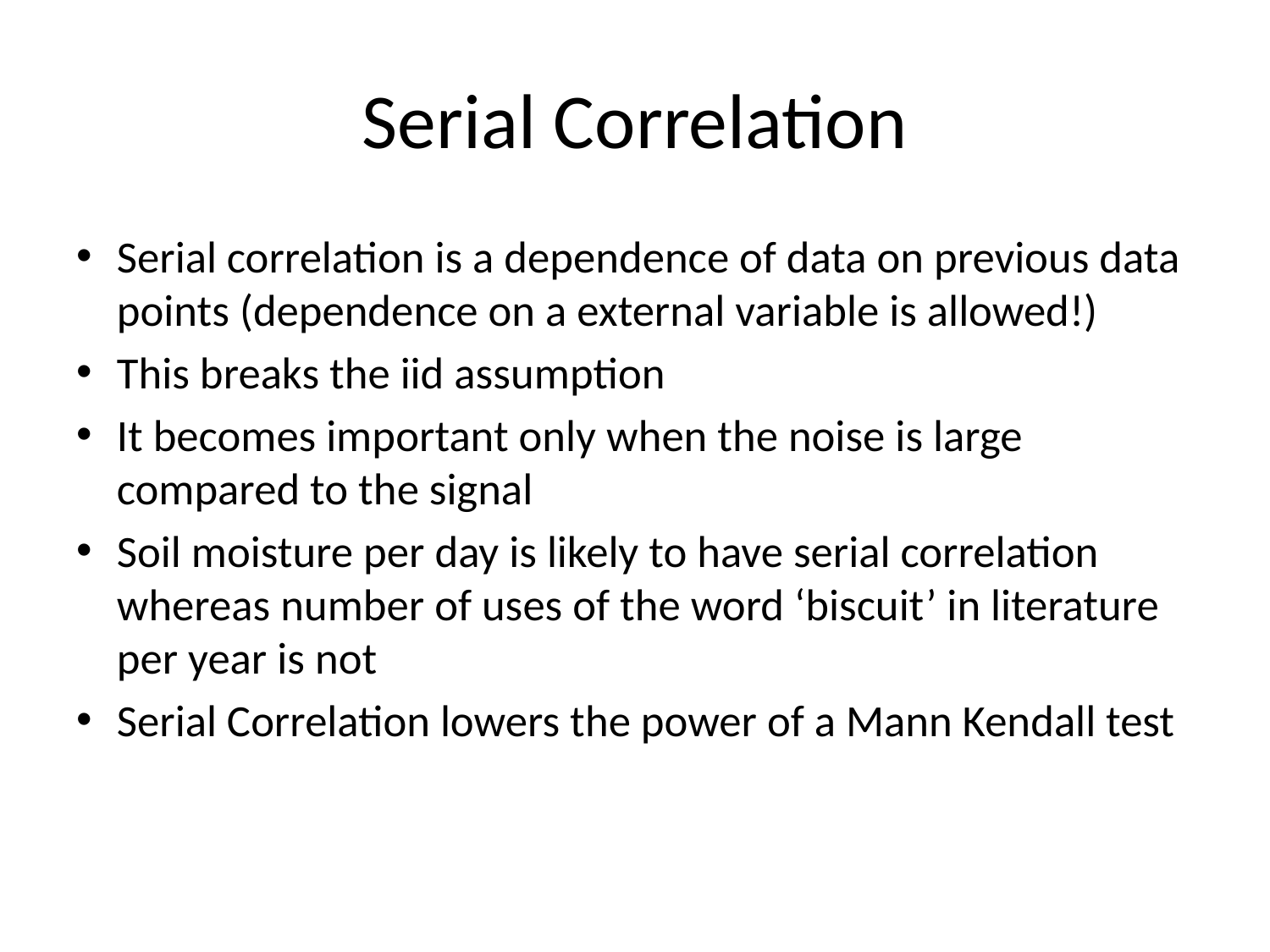

# Serial Correlation
Serial correlation is a dependence of data on previous data points (dependence on a external variable is allowed!)
This breaks the iid assumption
It becomes important only when the noise is large compared to the signal
Soil moisture per day is likely to have serial correlation whereas number of uses of the word ‘biscuit’ in literature per year is not
Serial Correlation lowers the power of a Mann Kendall test